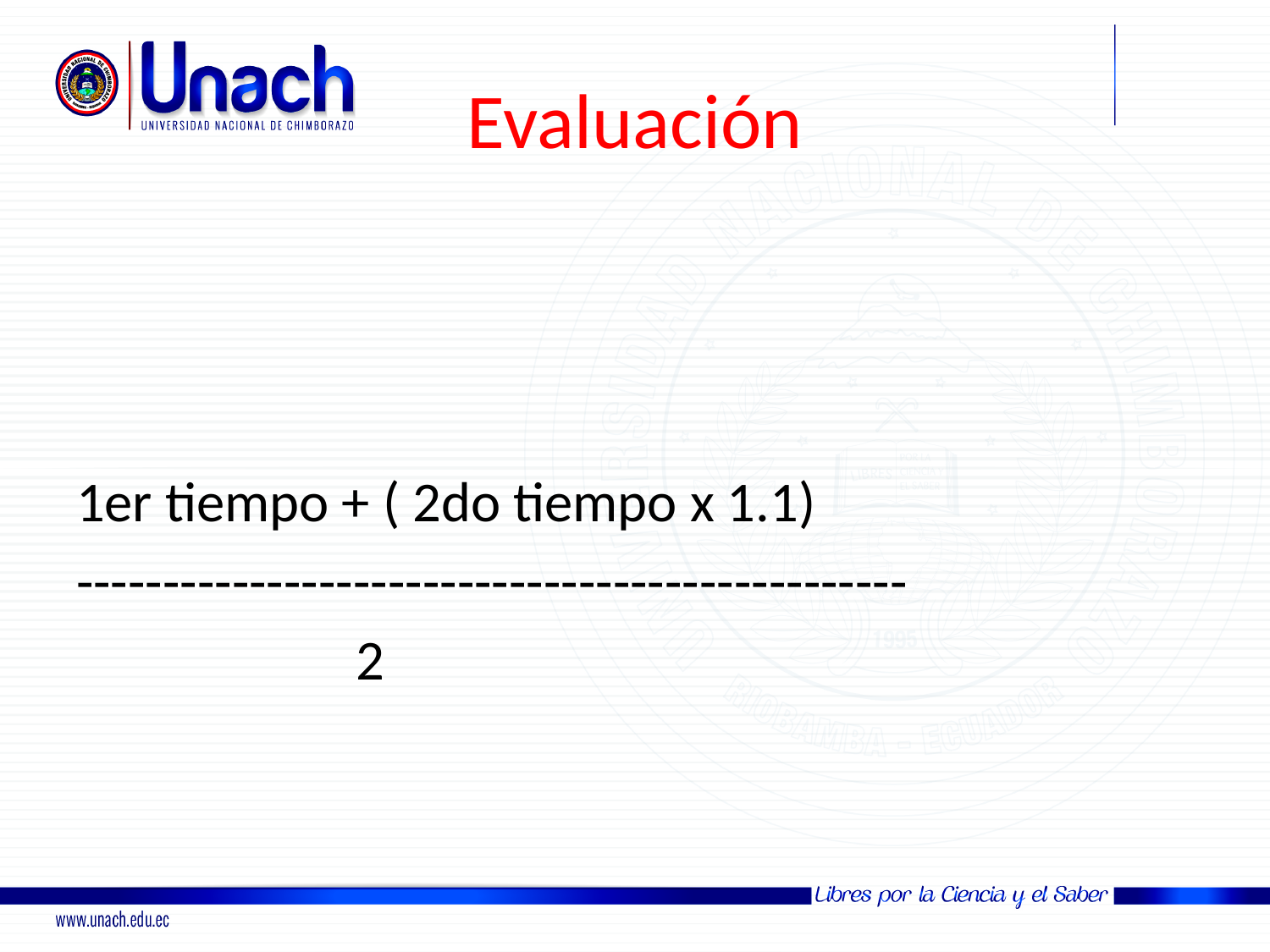

# Evaluación

1er tiempo + ( 2do tiempo x 1.1)
------------------------------------------------
                      2